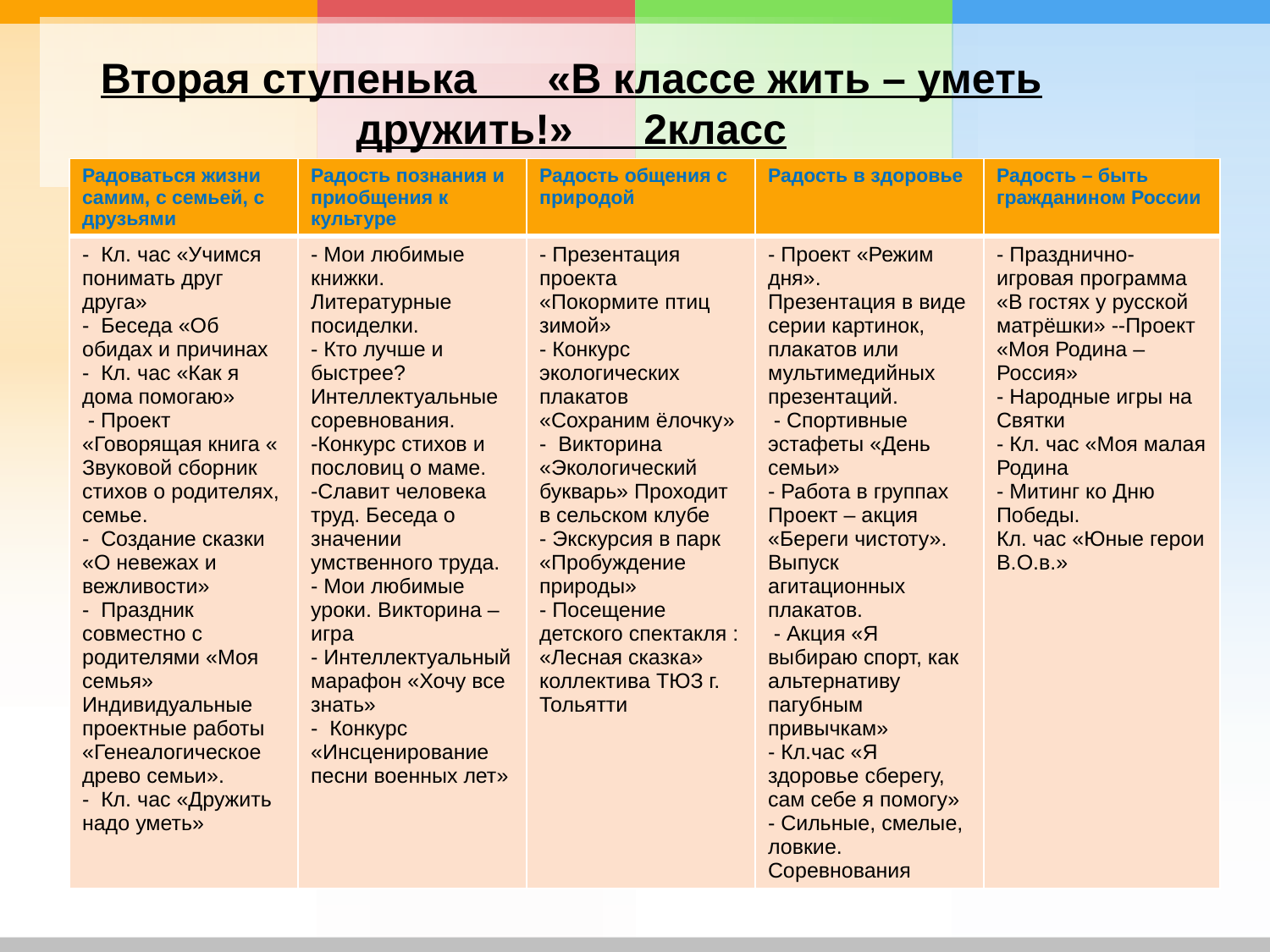

# Вторая ступенька      «В классе жить – уметь дружить!»      2класс
| Радоваться жизни самим, с семьей, с друзьями | Радость познания и приобщения к культуре | Радость общения с природой | Радость в здоровье | Радость – быть гражданином России |
| --- | --- | --- | --- | --- |
| - Кл. час «Учимся понимать друг друга» - Беседа «Об обидах и причинах - Кл. час «Как я дома помогаю» - Проект «Говорящая книга « Звуковой сборник стихов о родителях, семье. - Создание сказки «О невежах и вежливости» - Праздник совместно с родителями «Моя семья» Индивидуальные проектные работы «Генеалогическое древо семьи». - Кл. час «Дружить надо уметь» | - Мои любимые книжки. Литературные посиделки. - Кто лучше и быстрее? Интеллектуальные соревнования. -Конкурс стихов и пословиц о маме. -Славит человека труд. Беседа о значении умственного труда. - Мои любимые уроки. Викторина – игра - Интеллектуальный марафон «Хочу все знать» - Конкурс «Инсценирование песни военных лет» | - Презентация проекта «Покормите птиц зимой» - Конкурс экологических плакатов «Сохраним ёлочку» - Викторина «Экологический букварь» Проходит в сельском клубе - Экскурсия в парк «Пробуждение природы» - Посещение детского спектакля : «Лесная сказка» коллектива ТЮЗ г. Тольятти | - Проект «Режим дня». Презентация в виде серии картинок, плакатов или мультимедийных презентаций. - Спортивные эстафеты «День семьи» - Работа в группах Проект – акция «Береги чистоту». Выпуск агитационных плакатов. - Акция «Я выбираю спорт, как альтернативу пагубным привычкам» - Кл.час «Я здоровье сберегу, сам себе я помогу» - Сильные, смелые, ловкие. Соревнования | - Празднично-игровая программа «В гостях у русской матрёшки» --Проект «Моя Родина – Россия» - Народные игры на Святки - Кл. час «Моя малая Родина - Митинг ко Дню Победы. Кл. час «Юные герои В.О.в.» |